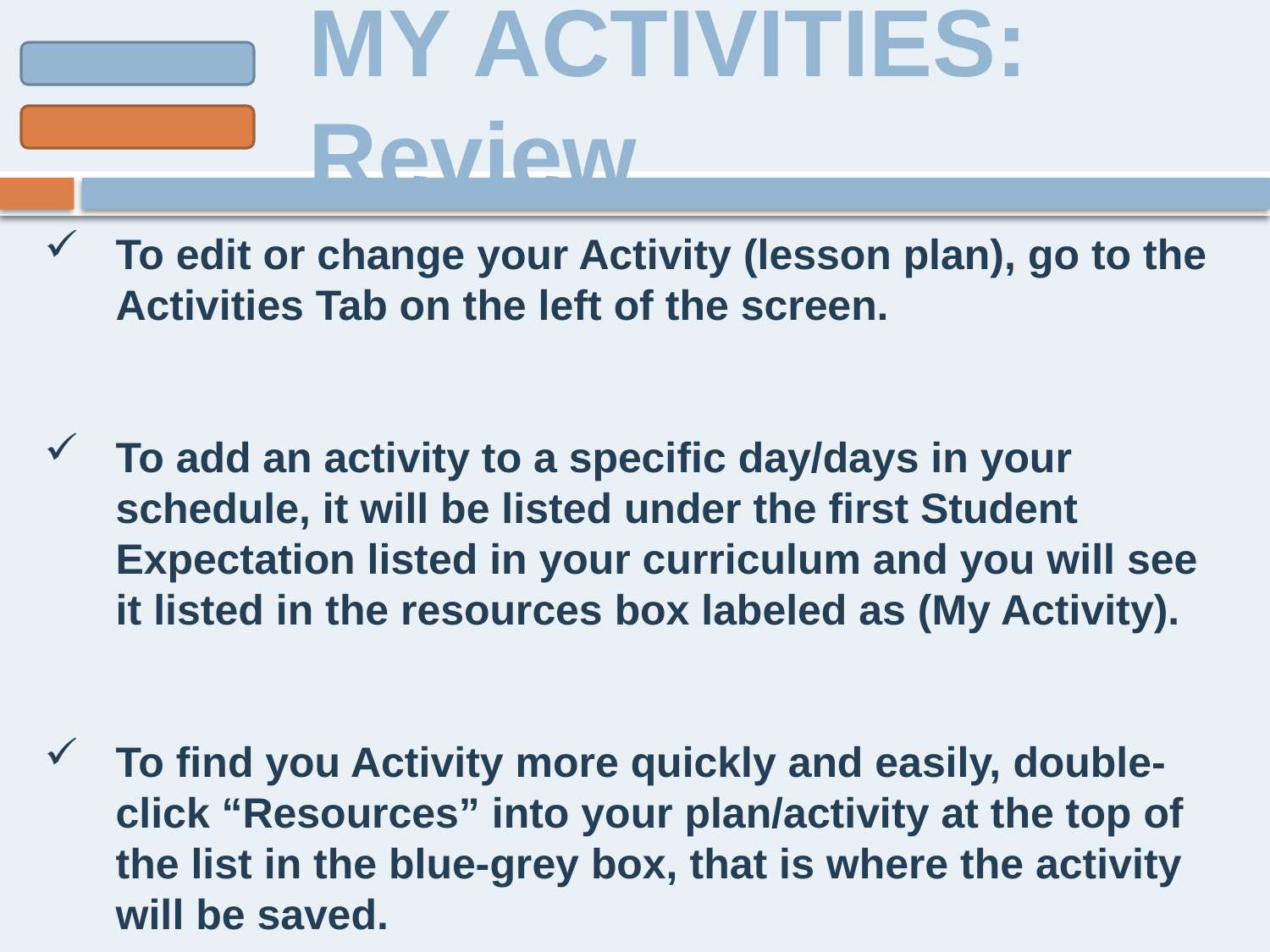

MY ACTIVITIES: Review

To edit or change your Activity (lesson plan), go to the Activities Tab on the left of the screen.

To add an activity to a specific day/days in your schedule, it will be listed under the first Student Expectation listed in your curriculum and you will see it listed in the resources box labeled as (My Activity).

To find you Activity more quickly and easily, double-click “Resources” into your plan/activity at the top of the list in the blue-grey box, that is where the activity will be saved.